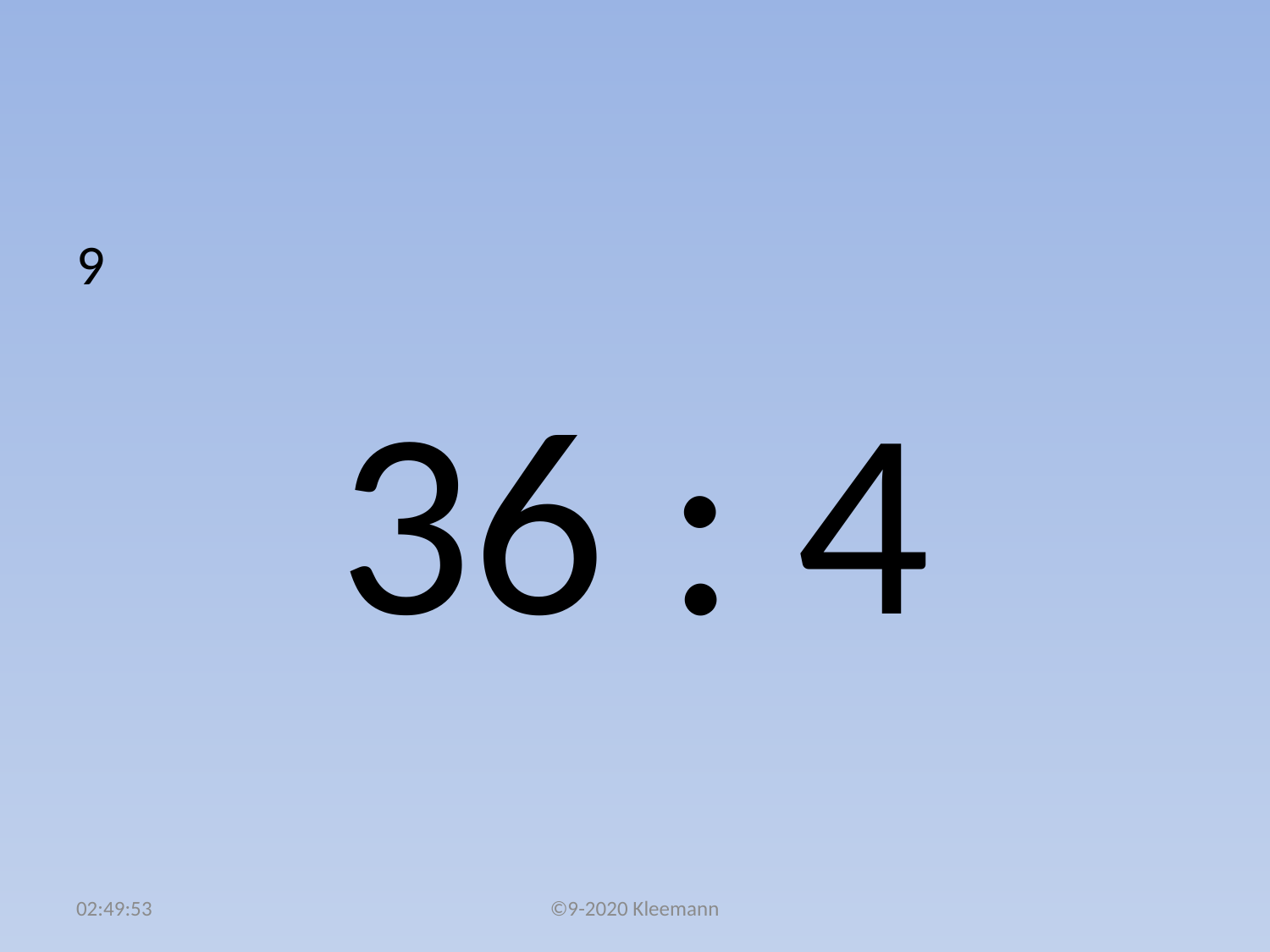

#
9
36 : 4
02:49:53
©9-2020 Kleemann